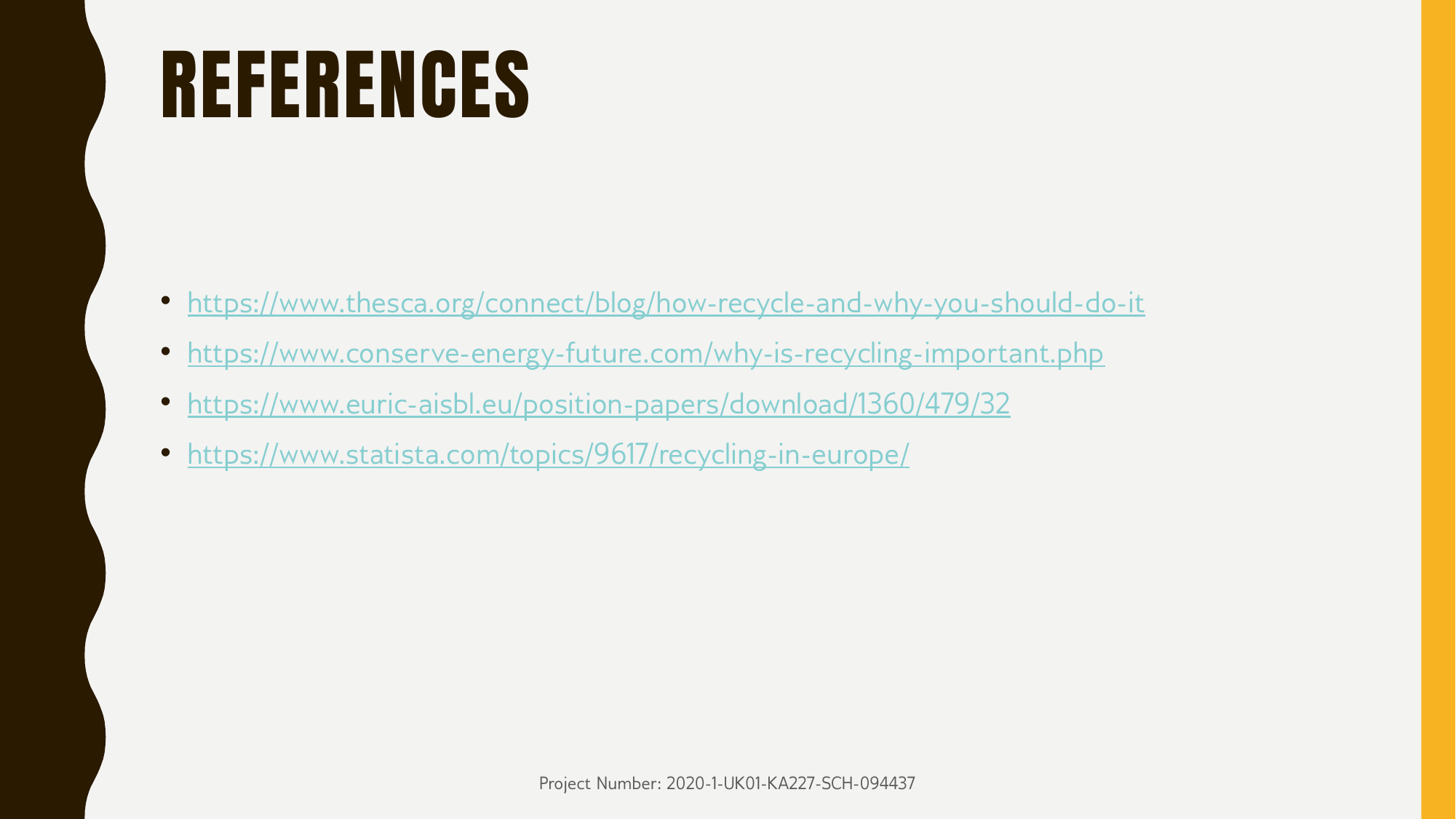

# references
https://www.thesca.org/connect/blog/how-recycle-and-why-you-should-do-it
https://www.conserve-energy-future.com/why-is-recycling-important.php
https://www.euric-aisbl.eu/position-papers/download/1360/479/32
https://www.statista.com/topics/9617/recycling-in-europe/

Project Number: 2020-1-UK01-KA227-SCH-094437